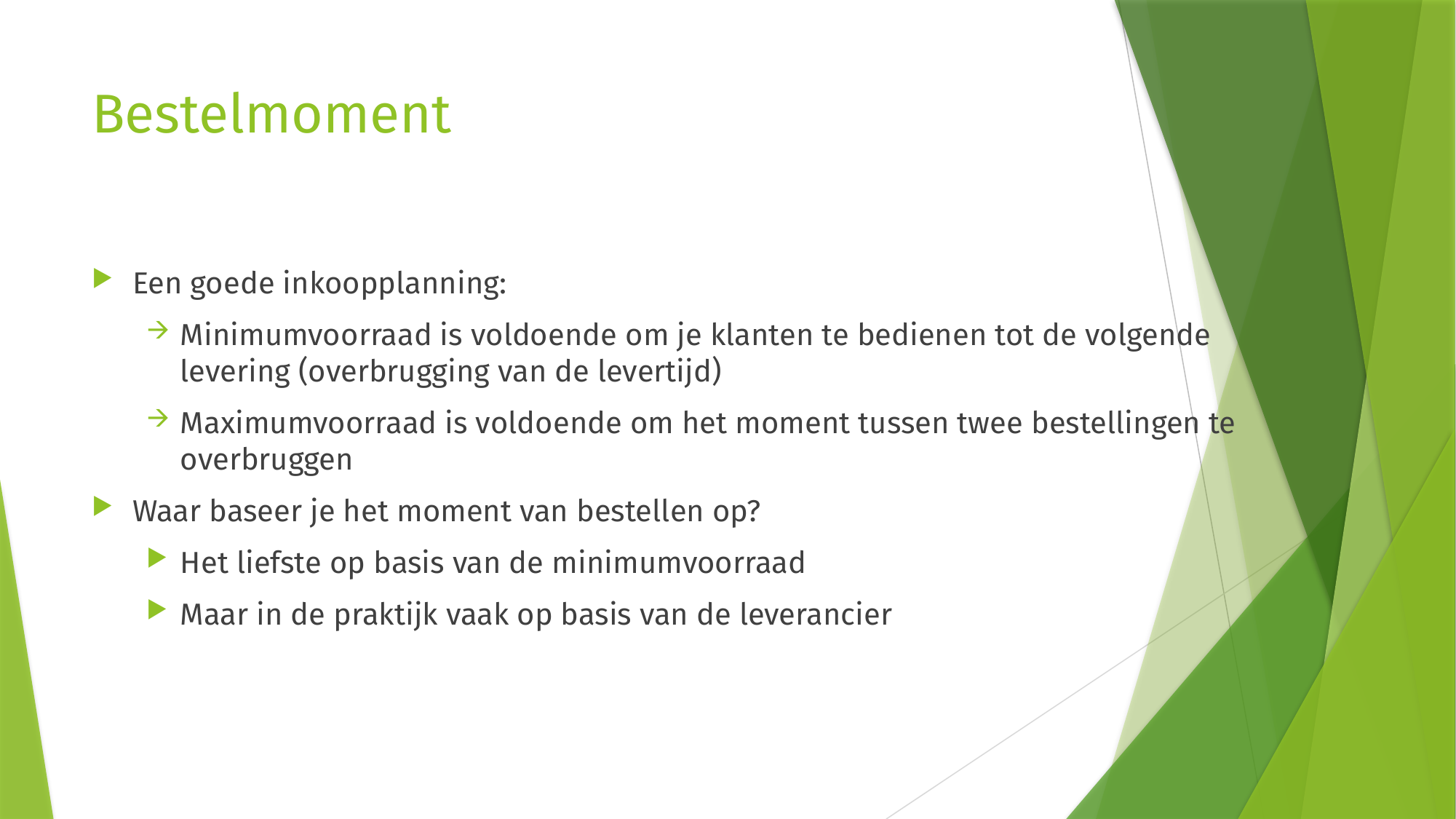

# Bestelmoment
Een goede inkoopplanning:
Minimumvoorraad is voldoende om je klanten te bedienen tot de volgende
levering (overbrugging van de levertijd)
Maximumvoorraad is voldoende om het moment tussen twee bestellingen te
overbruggen
Waar baseer je het moment van bestellen op?
Het liefste op basis van de minimumvoorraad
Maar in de praktijk vaak op basis van de leverancier